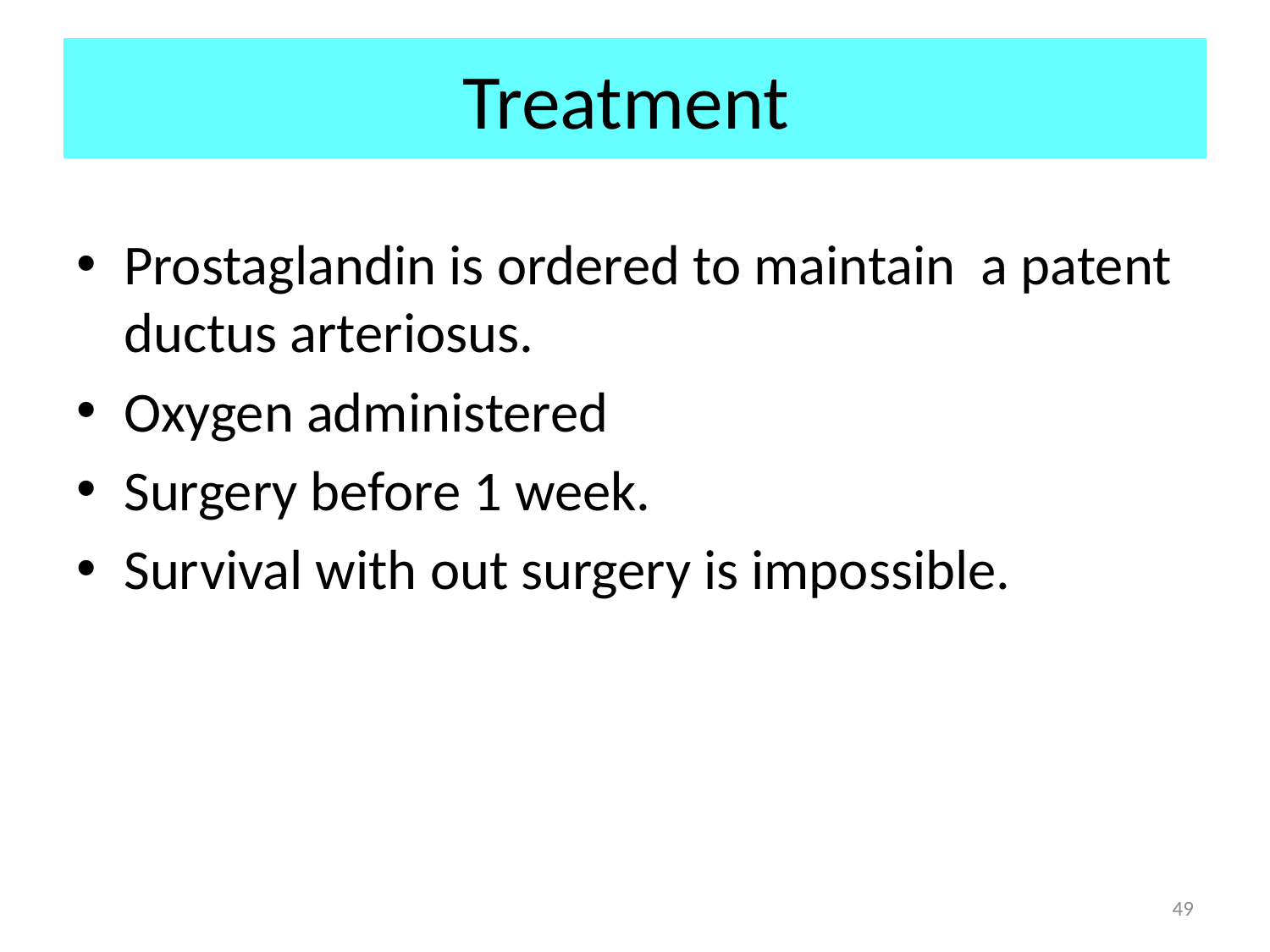

# Treatment
Prostaglandin is ordered to maintain  a patent ductus arteriosus.
Oxygen administered
Surgery before 1 week.
Survival with out surgery is impossible.

49